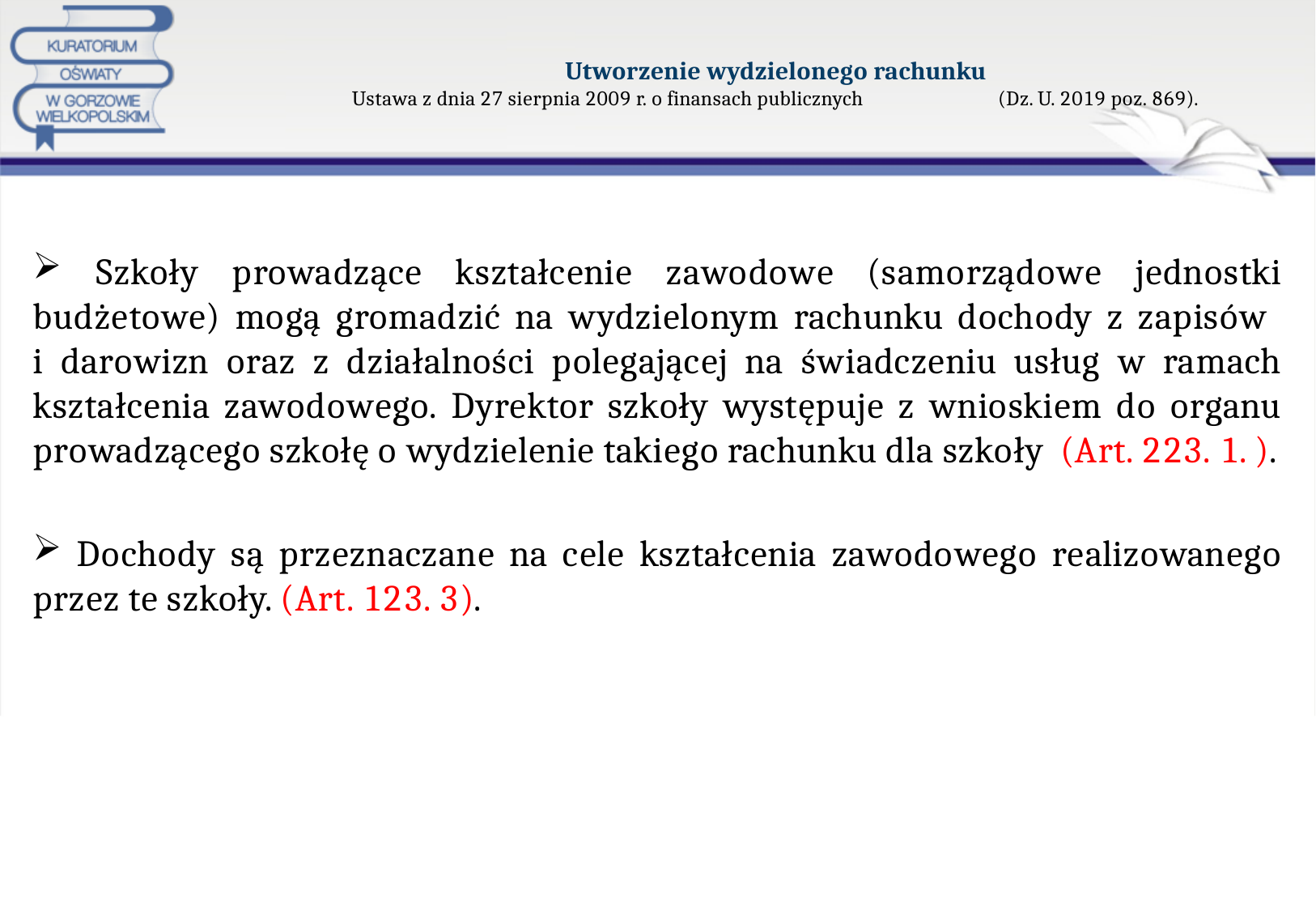

# Utworzenie wydzielonego rachunku Ustawa z dnia 27 sierpnia 2009 r. o finansach publicznych                             (Dz. U. 2019 poz. 869).

 Szkoły prowadzące kształcenie zawodowe (samorządowe jednostki budżetowe) mogą gromadzić na wydzielonym rachunku dochody z zapisów
i darowizn oraz z działalności polegającej na świadczeniu usług w ramach kształcenia zawodowego. Dyrektor szkoły występuje z wnioskiem do organu prowadzącego szkołę o wydzielenie takiego rachunku dla szkoły  (Art. 223. 1. ).

 Dochody są przeznaczane na cele kształcenia zawodowego realizowanego przez te szkoły. (Art. 123. 3).